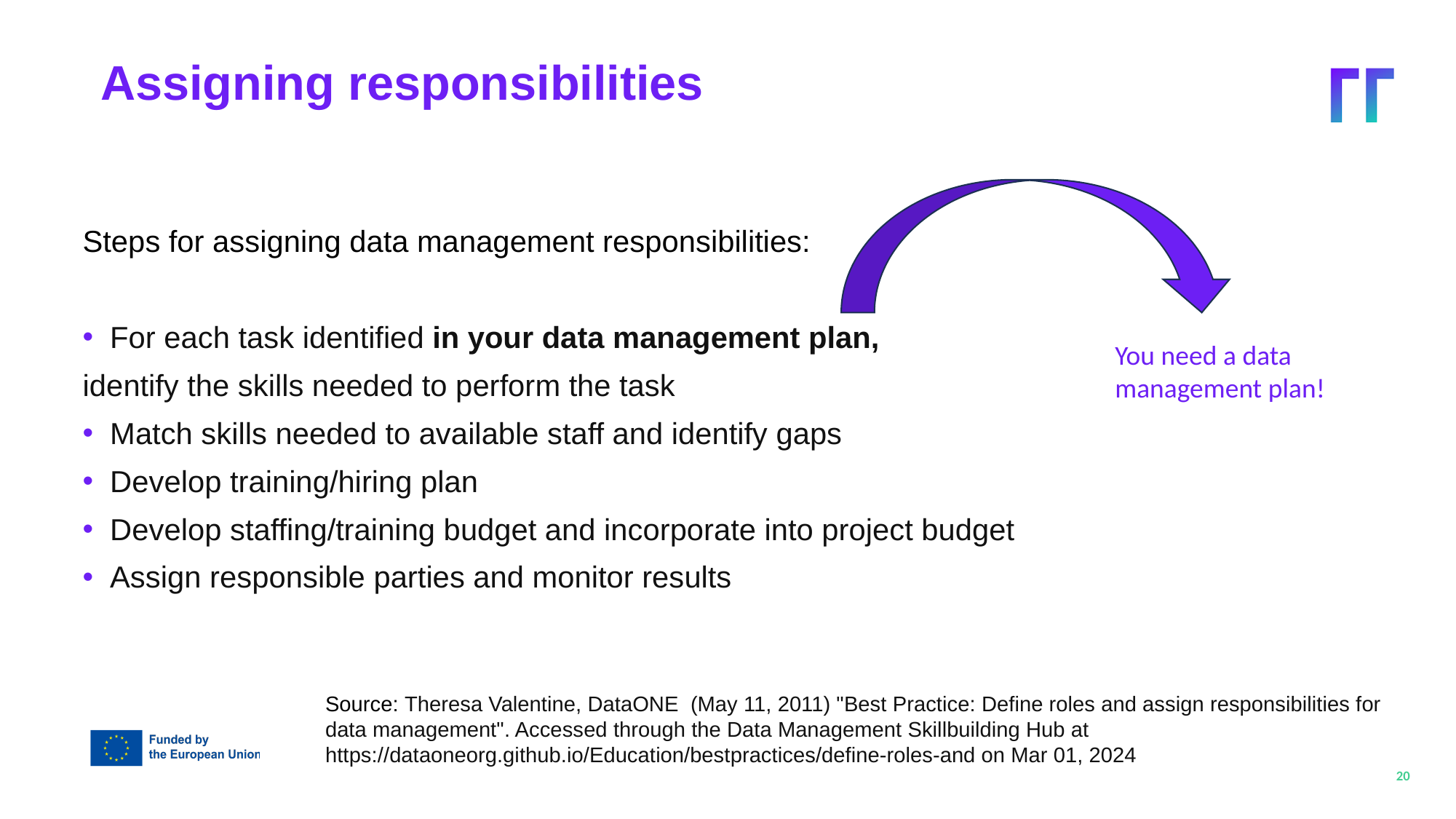

Assigning responsibilities

Steps for assigning data management responsibilities:

For each task identified in your data management plan,
identify the skills needed to perform the task
Match skills needed to available staff and identify gaps
Develop training/hiring plan
Develop staffing/training budget and incorporate into project budget
Assign responsible parties and monitor results

You need a data management plan!
Source: Theresa Valentine, DataONE  (May 11, 2011) "Best Practice: Define roles and assign responsibilities for data management". Accessed through the Data Management Skillbuilding Hub at https://dataoneorg.github.io/Education/bestpractices/define-roles-and on Mar 01, 2024